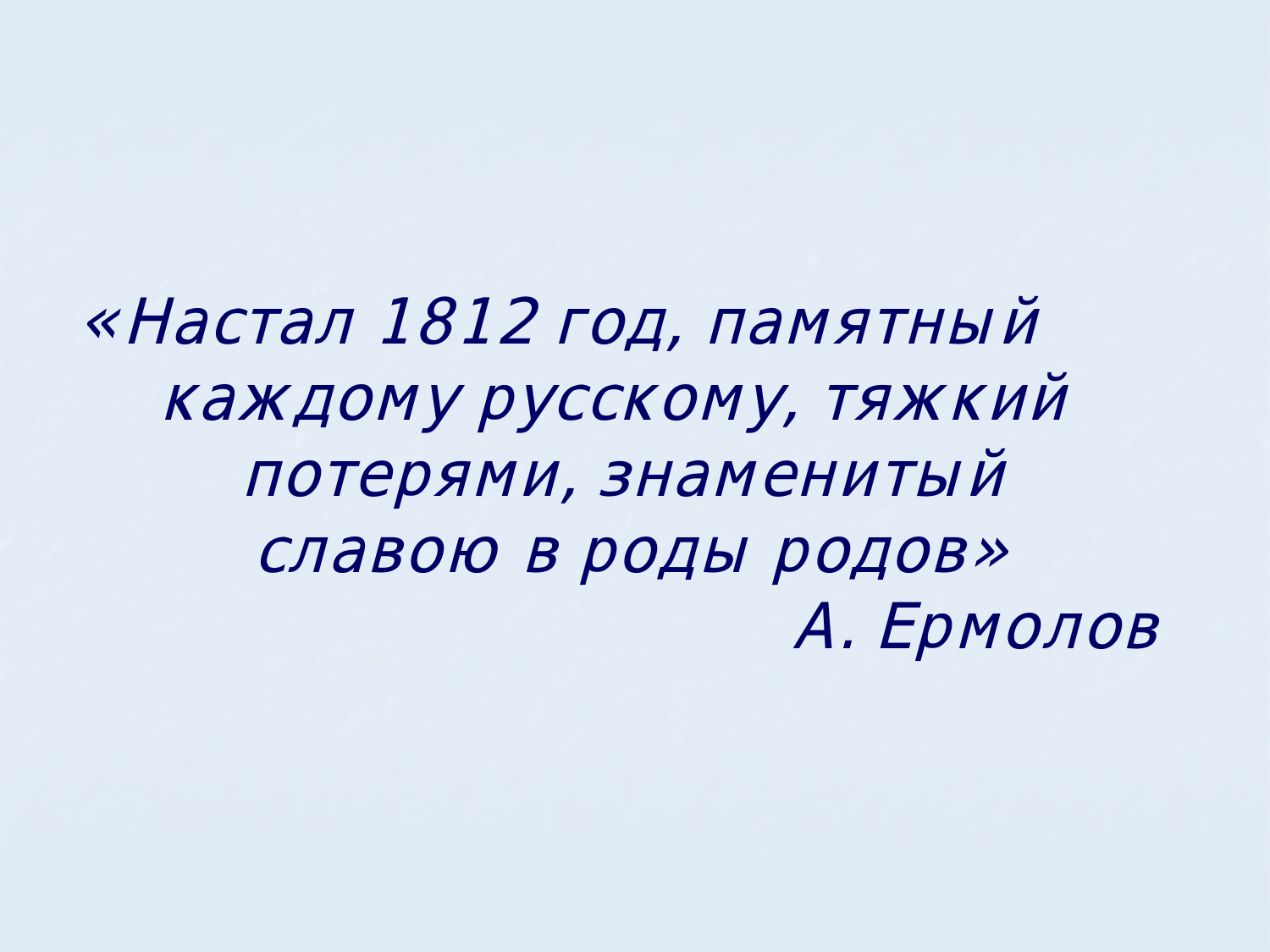

# «Настал 1812 год, памятный           каждому русскому, тяжкий     потерями, знаменитый славою в роды родов» А. Ермолов